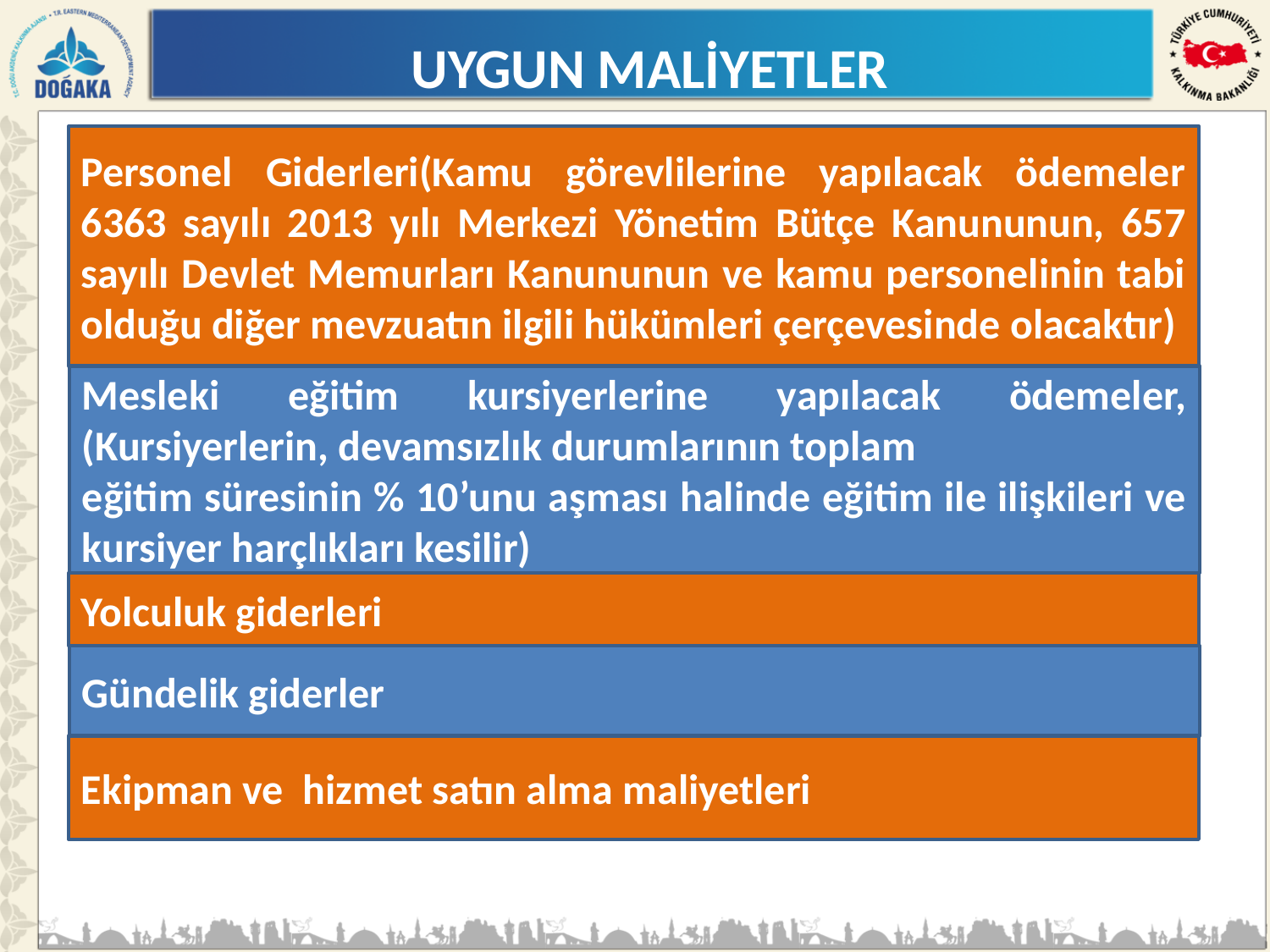

# UYGUN MALİYETLER

Personel Giderleri(Kamu görevlilerine yapılacak ödemeler 6363 sayılı 2013 yılı Merkezi Yönetim Bütçe Kanununun, 657 sayılı Devlet Memurları Kanununun ve kamu personelinin tabi olduğu diğer mevzuatın ilgili hükümleri çerçevesinde olacaktır)

Mesleki eğitim kursiyerlerine yapılacak ödemeler, (Kursiyerlerin, devamsızlık durumlarının toplam
eğitim süresinin % 10’unu aşması halinde eğitim ile ilişkileri ve kursiyer harçlıkları kesilir)
Yolculuk giderleri
Gündelik giderler
Ekipman ve  hizmet satın alma maliyetleri